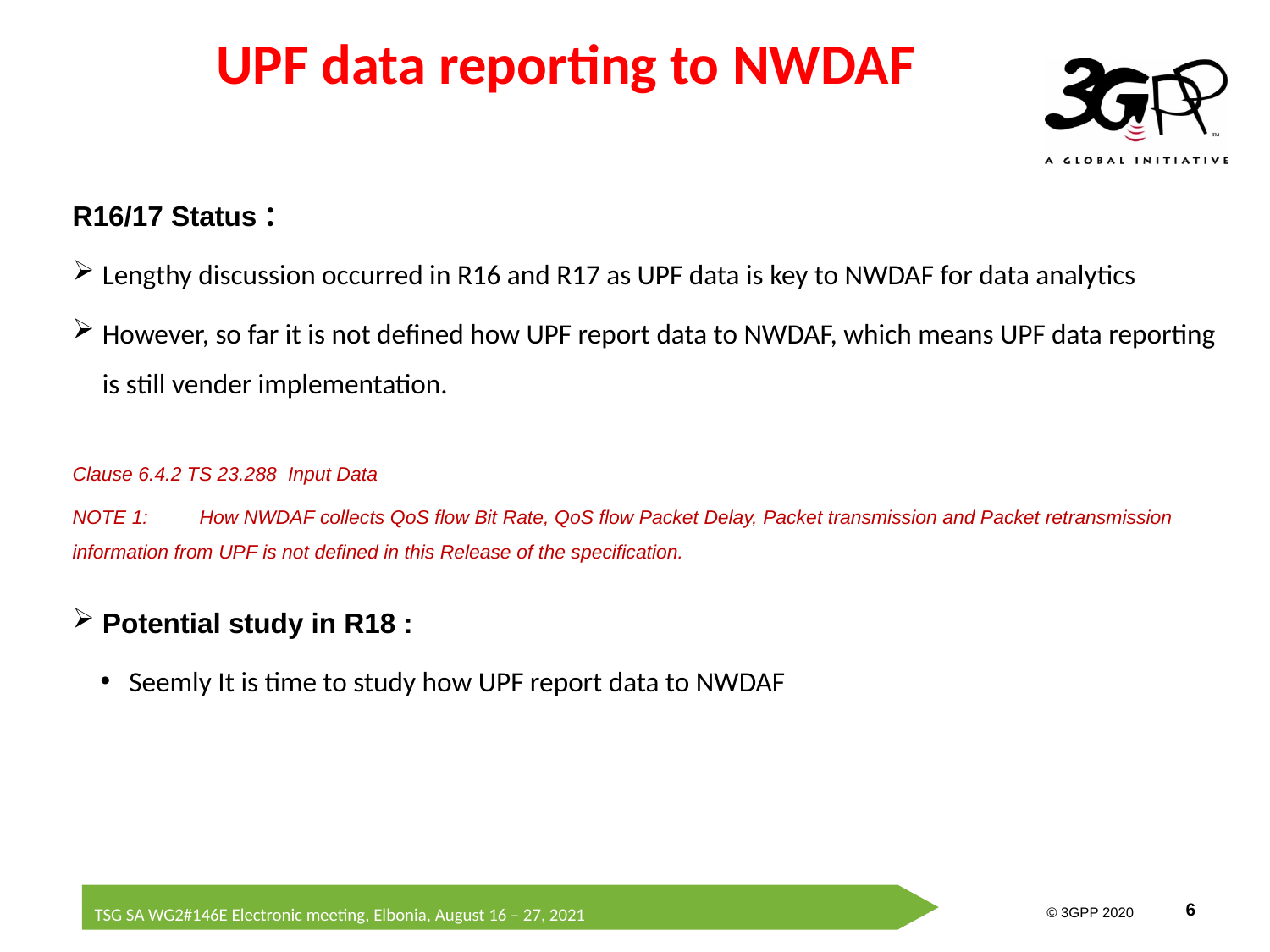

# UPF data reporting to NWDAF
R16/17 Status：
Lengthy discussion occurred in R16 and R17 as UPF data is key to NWDAF for data analytics
However, so far it is not defined how UPF report data to NWDAF, which means UPF data reporting is still vender implementation.

Clause 6.4.2 TS 23.288  Input Data
NOTE 1:	How NWDAF collects QoS flow Bit Rate, QoS flow Packet Delay, Packet transmission and Packet retransmission information from UPF is not defined in this Release of the specification.
Potential study in R18 :
Seemly It is time to study how UPF report data to NWDAF